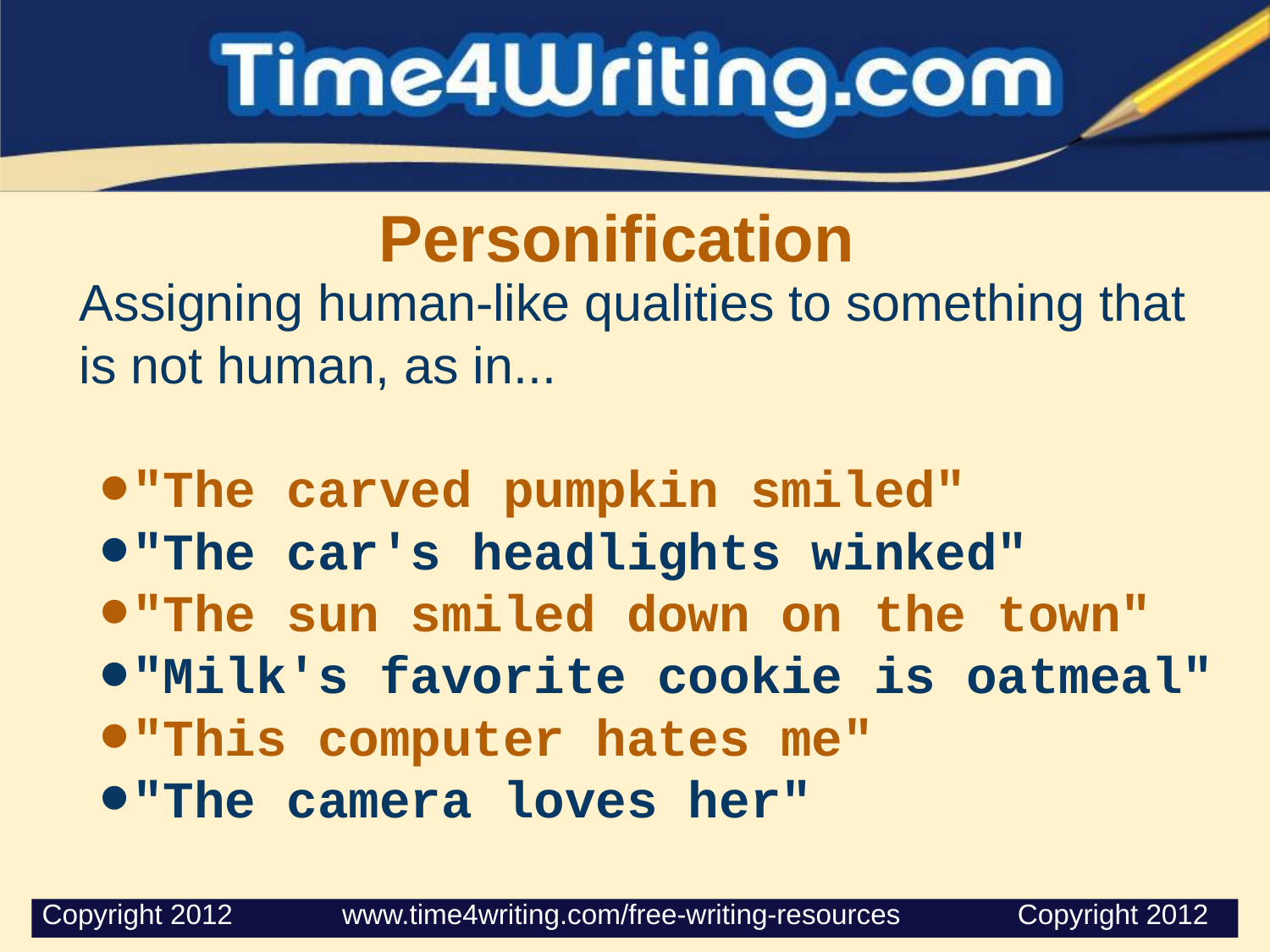

# Personification
Assigning human-like qualities to something that is not human, as in...

"The carved pumpkin smiled"
"The car's headlights winked"
"The sun smiled down on the town"
"Milk's favorite cookie is oatmeal"
"This computer hates me"
"The camera loves her"

Copyright 2012              www.time4writing.com/free-writing-resources               Copyright 2012